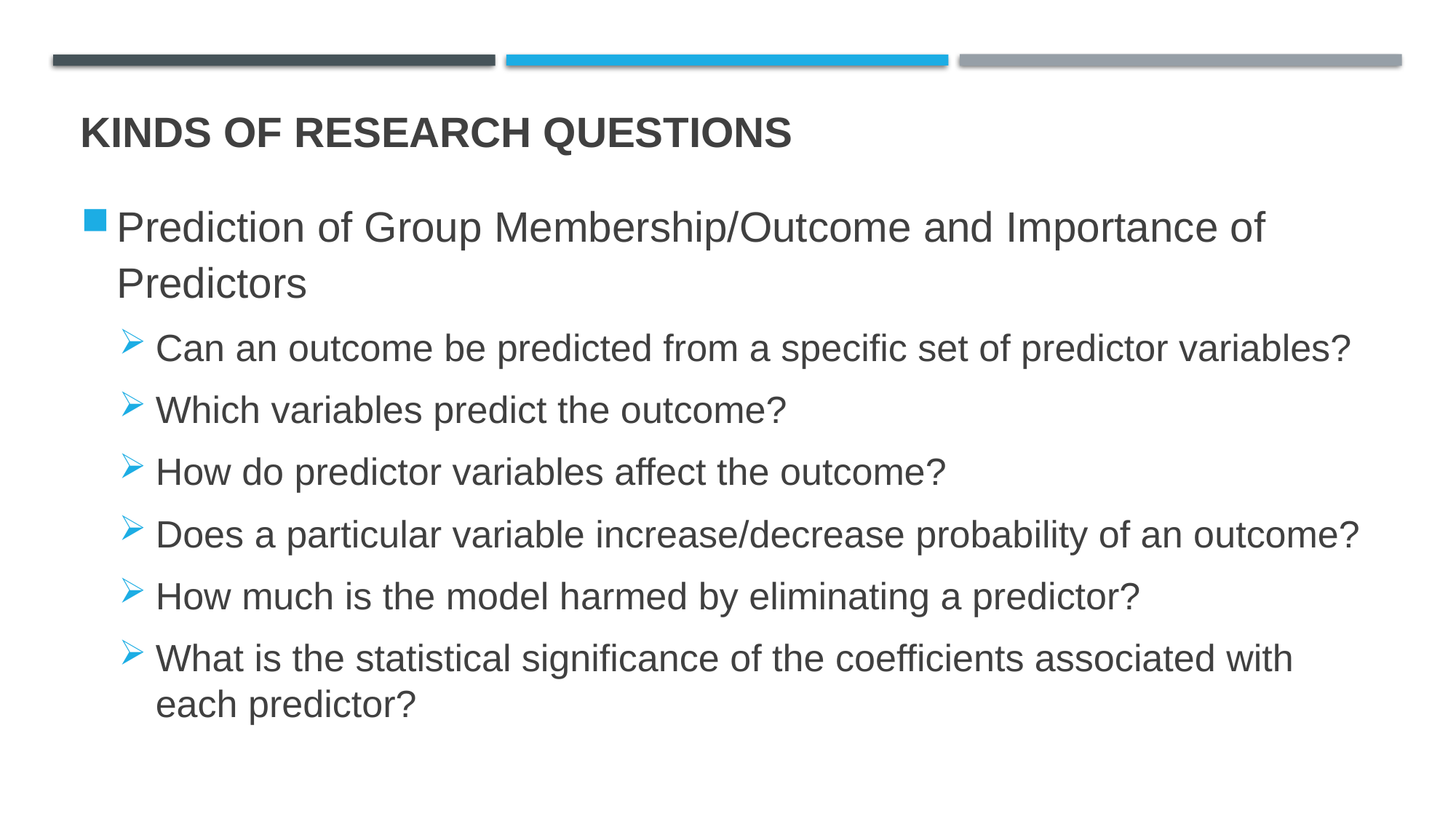

# Kinds of research questions
Prediction of Group Membership/Outcome and Importance of Predictors
Can an outcome be predicted from a specific set of predictor variables?
Which variables predict the outcome?
How do predictor variables affect the outcome?
Does a particular variable increase/decrease probability of an outcome?
How much is the model harmed by eliminating a predictor?
What is the statistical significance of the coefficients associated with each predictor?